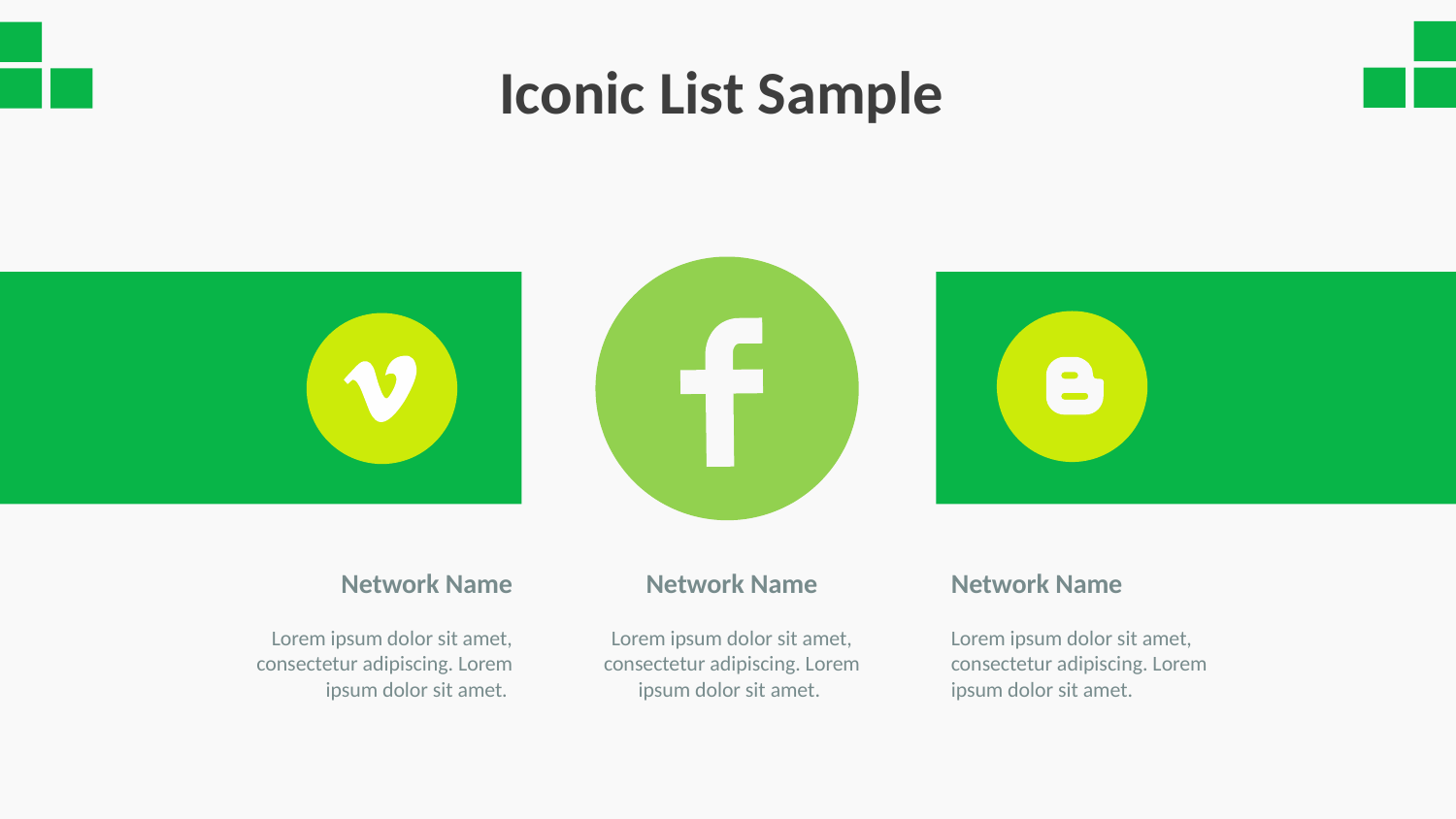

Iconic List Sample

Network Name

Lorem ipsum dolor sit amet, consectetur adipiscing. Lorem ipsum dolor sit amet.
Network Name

Lorem ipsum dolor sit amet, consectetur adipiscing. Lorem ipsum dolor sit amet.
Network Name

Lorem ipsum dolor sit amet, consectetur adipiscing. Lorem ipsum dolor sit amet.